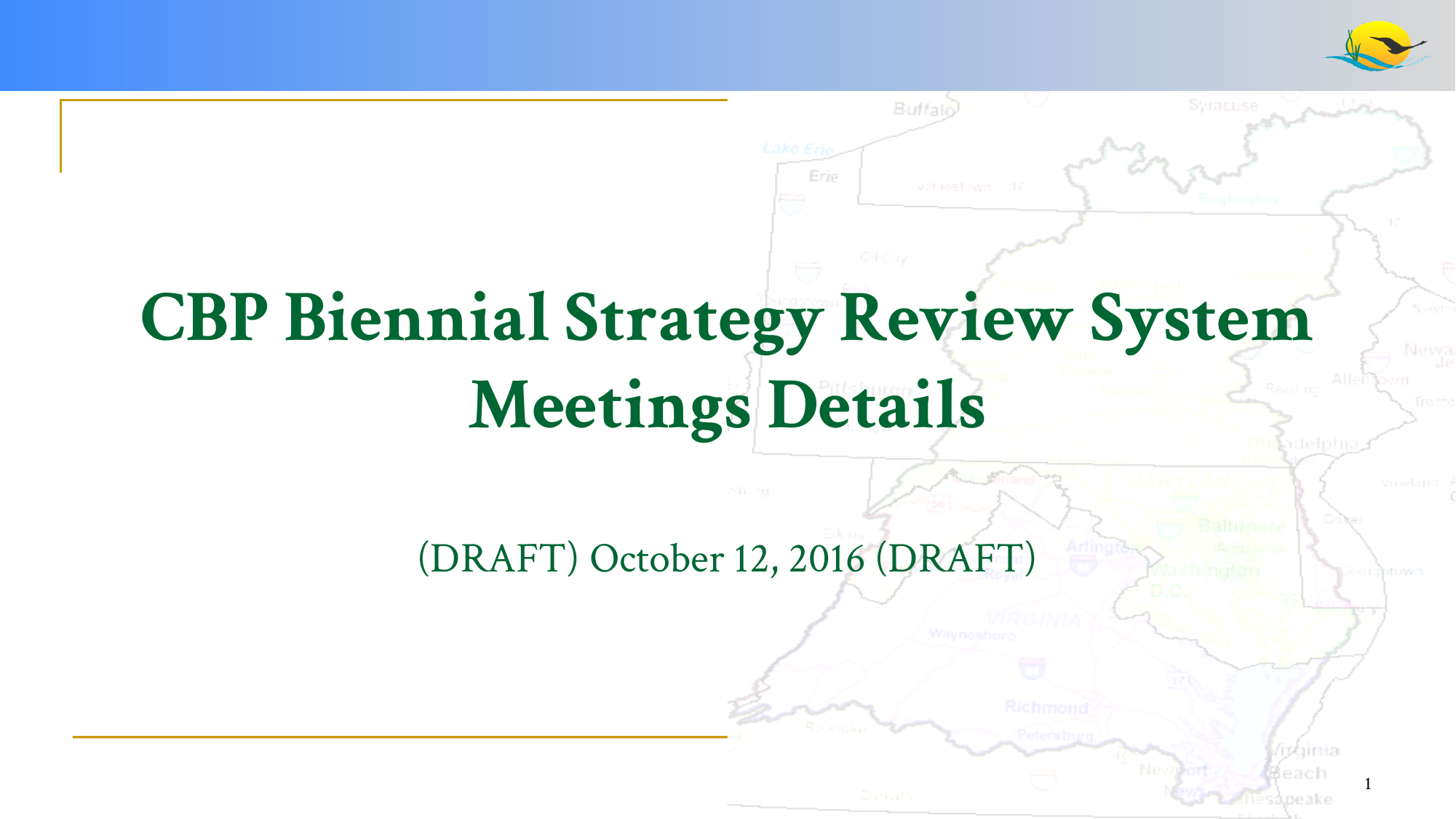

CBP Biennial Strategy Review System
Meetings Details
(DRAFT) October 12, 2016 (DRAFT)
1